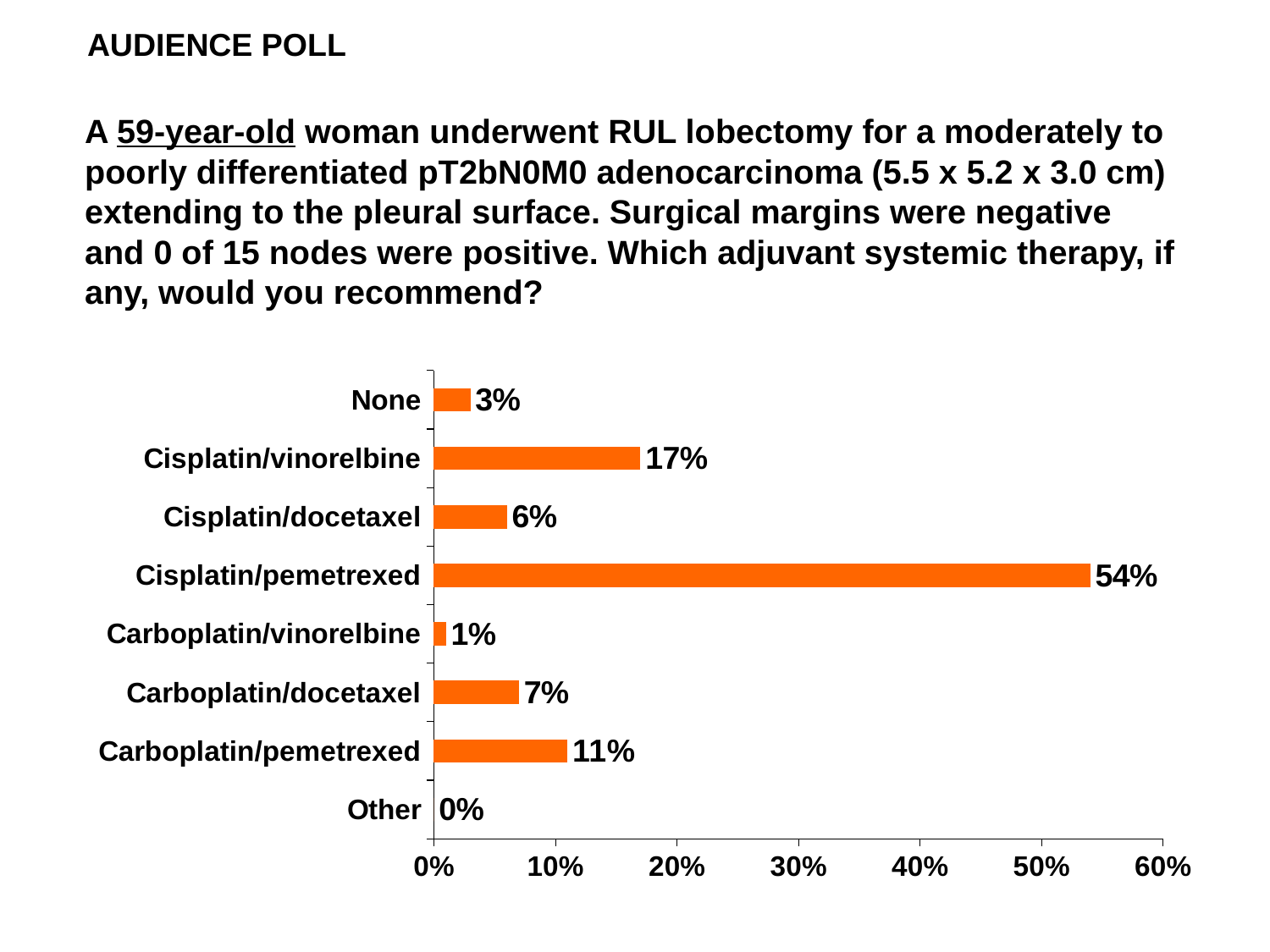

AUDIENCE POLL
A 59-year-old woman underwent RUL lobectomy for a moderately to poorly differentiated pT2bN0M0 adenocarcinoma (5.5 x 5.2 x 3.0 cm) extending to the pleural surface. Surgical margins were negative and 0 of 15 nodes were positive. Which adjuvant systemic therapy, if any, would you recommend?

### Chart

| Category | Series 1 |
|---|---|
| Other | 0.0 |
| Carboplatin/pemetrexed | 0.11 |
| Carboplatin/docetaxel | 0.07 |
| Carboplatin/vinorelbine | 0.01 |
| Cisplatin/pemetrexed | 0.54 |
| Cisplatin/docetaxel | 0.06 |
| Cisplatin/vinorelbine | 0.17 |
| None | 0.03 |